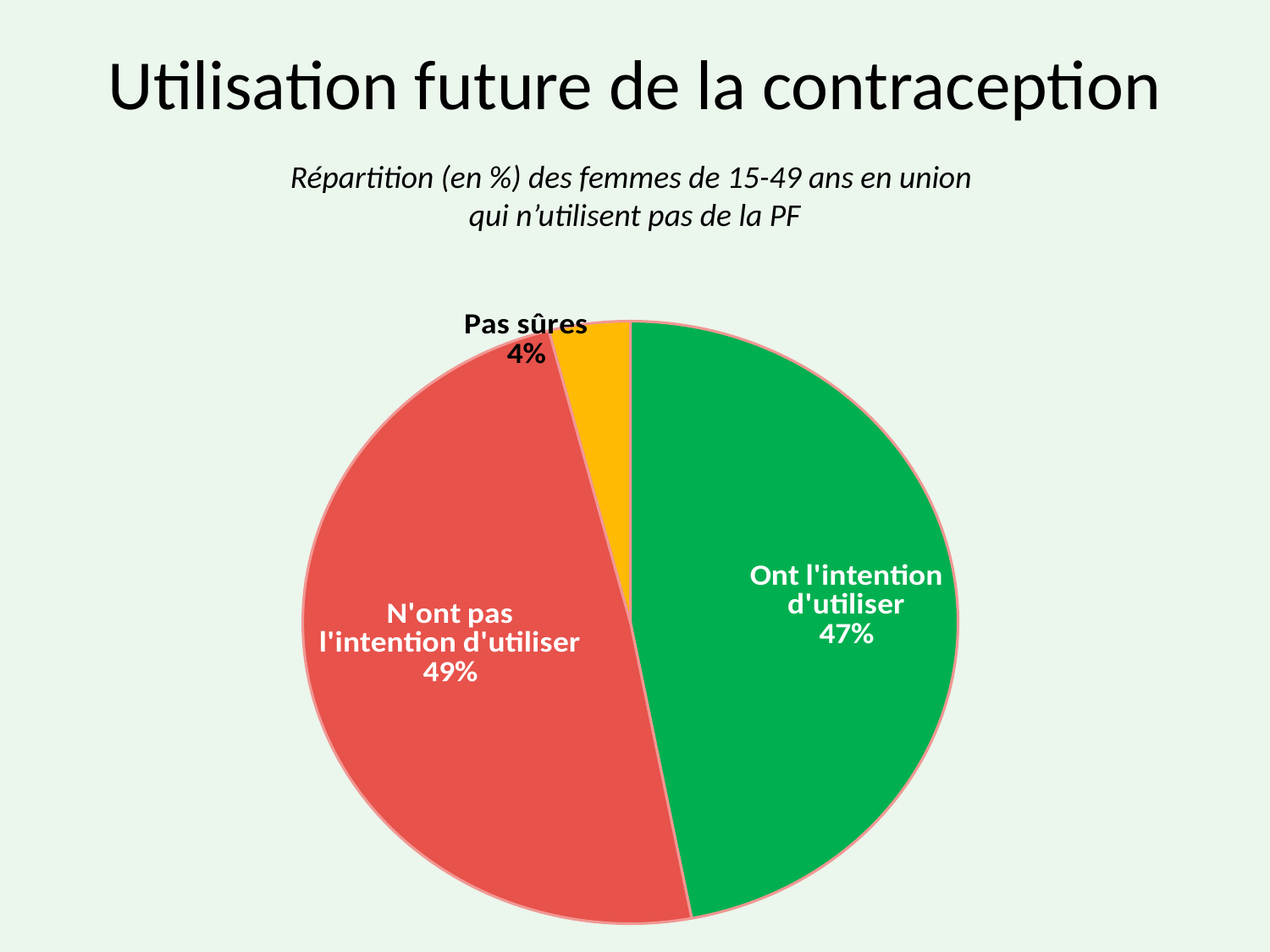

# Utilisation future de la contraception
Répartition (en %) des femmes de 15-49 ans en union
qui n’utilisent pas de la PF

### Chart

| Category | Series 1 |
|---|---|
| Ont l'intention d'utiliser | 47.0 |
| N'ont pas l'intention d'utiliser | 49.0 |
| Pas sûres | 4.0 |